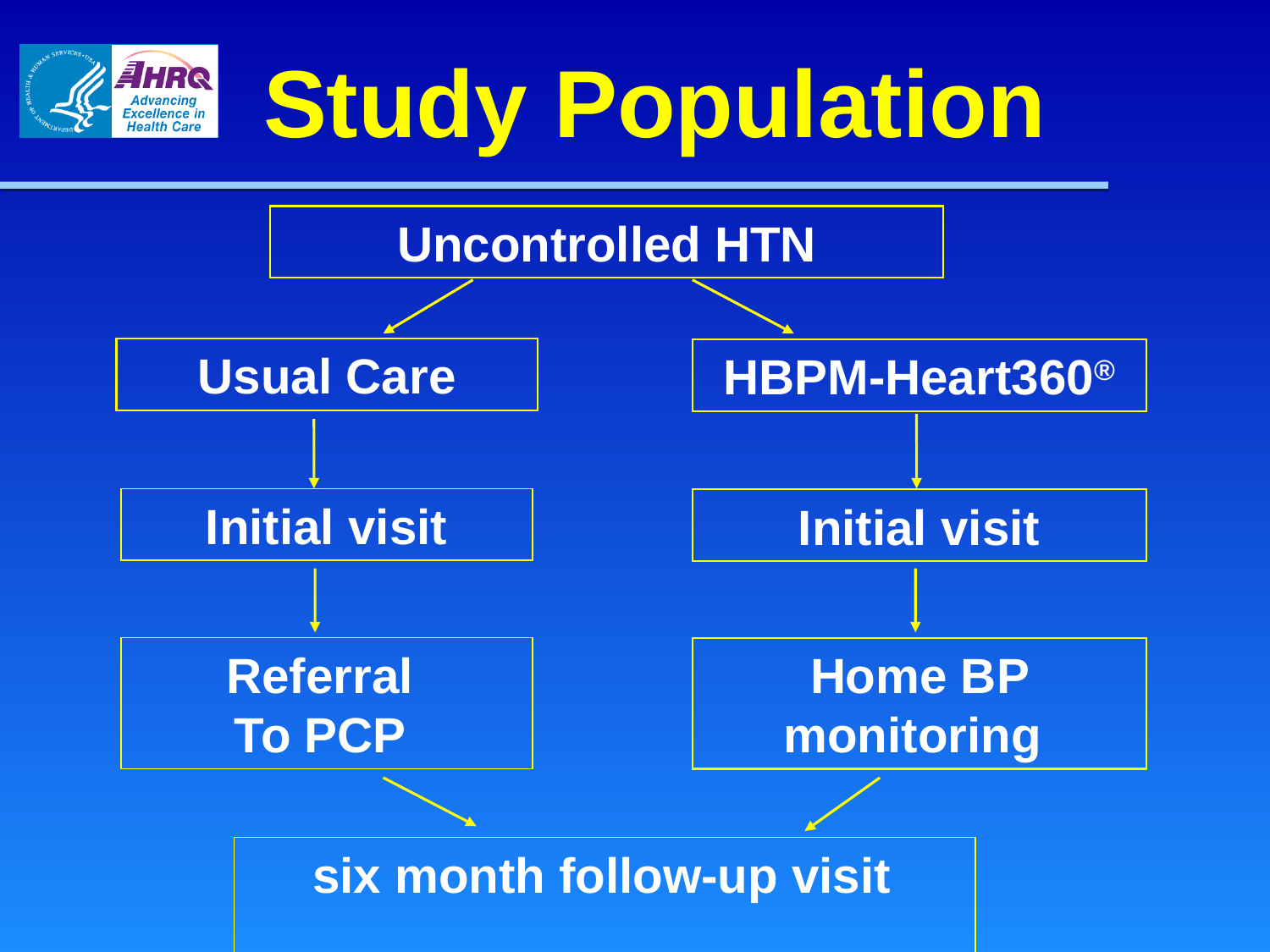

Study Population
Uncontrolled HTN

Usual Care
HBPM-Heart360®

Initial visit
Initial visit

Referral
To PCP
Home BP monitoring

six month follow-up visit